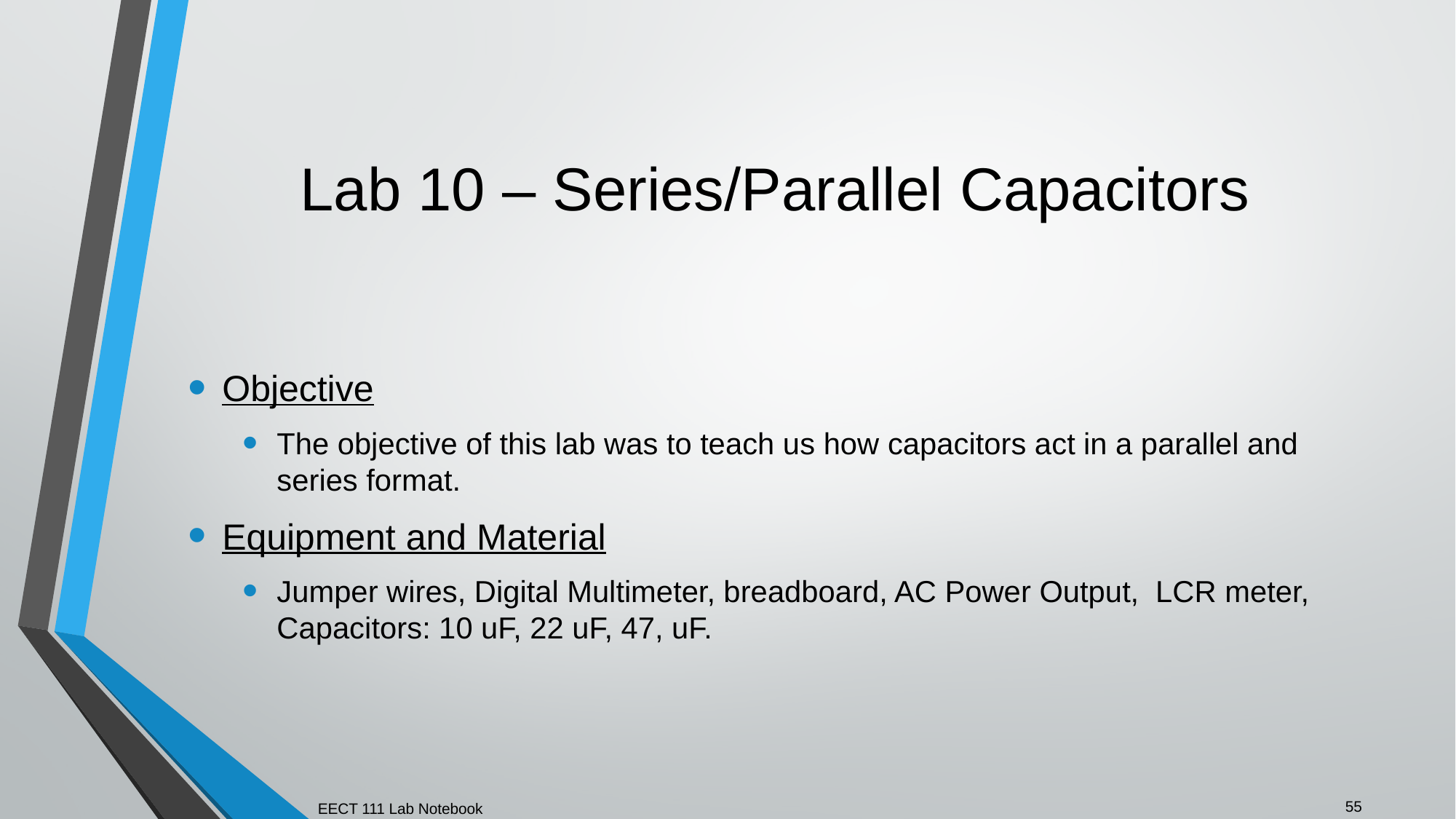

# Lab 10 – Series/Parallel Capacitors
Objective
The objective of this lab was to teach us how capacitors act in a parallel and series format.
Equipment and Material
Jumper wires, Digital Multimeter, breadboard, AC Power Output,  LCR meter, Capacitors: 10 uF, 22 uF, 47, uF.
55
EECT 111 Lab Notebook